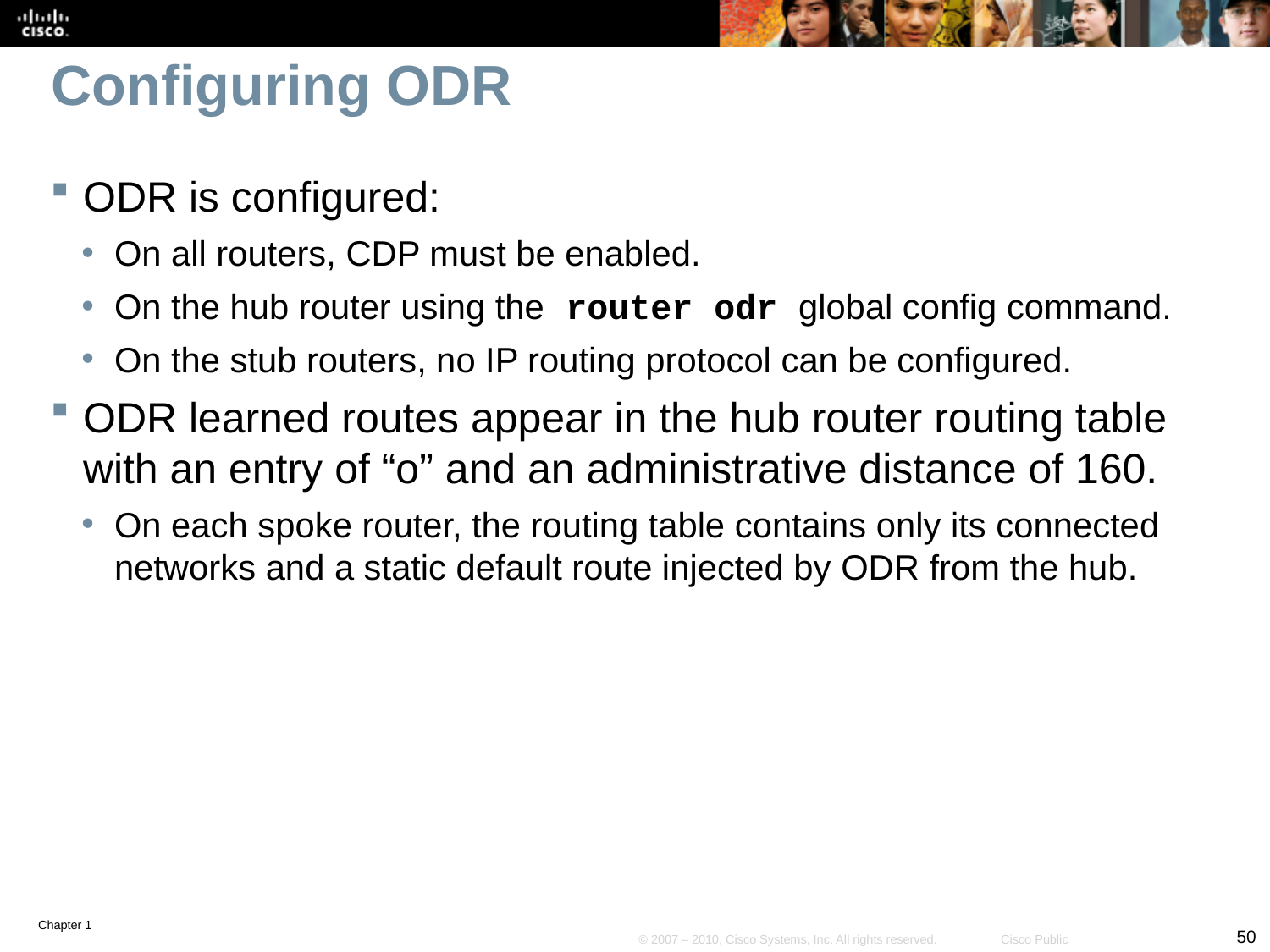

# Configuring ODR
ODR is configured:
On all routers, CDP must be enabled.
On the hub router using the router odr global config command.
On the stub routers, no IP routing protocol can be configured.
ODR learned routes appear in the hub router routing table with an entry of “o” and an administrative distance of 160.
On each spoke router, the routing table contains only its connected networks and a static default route injected by ODR from the hub.